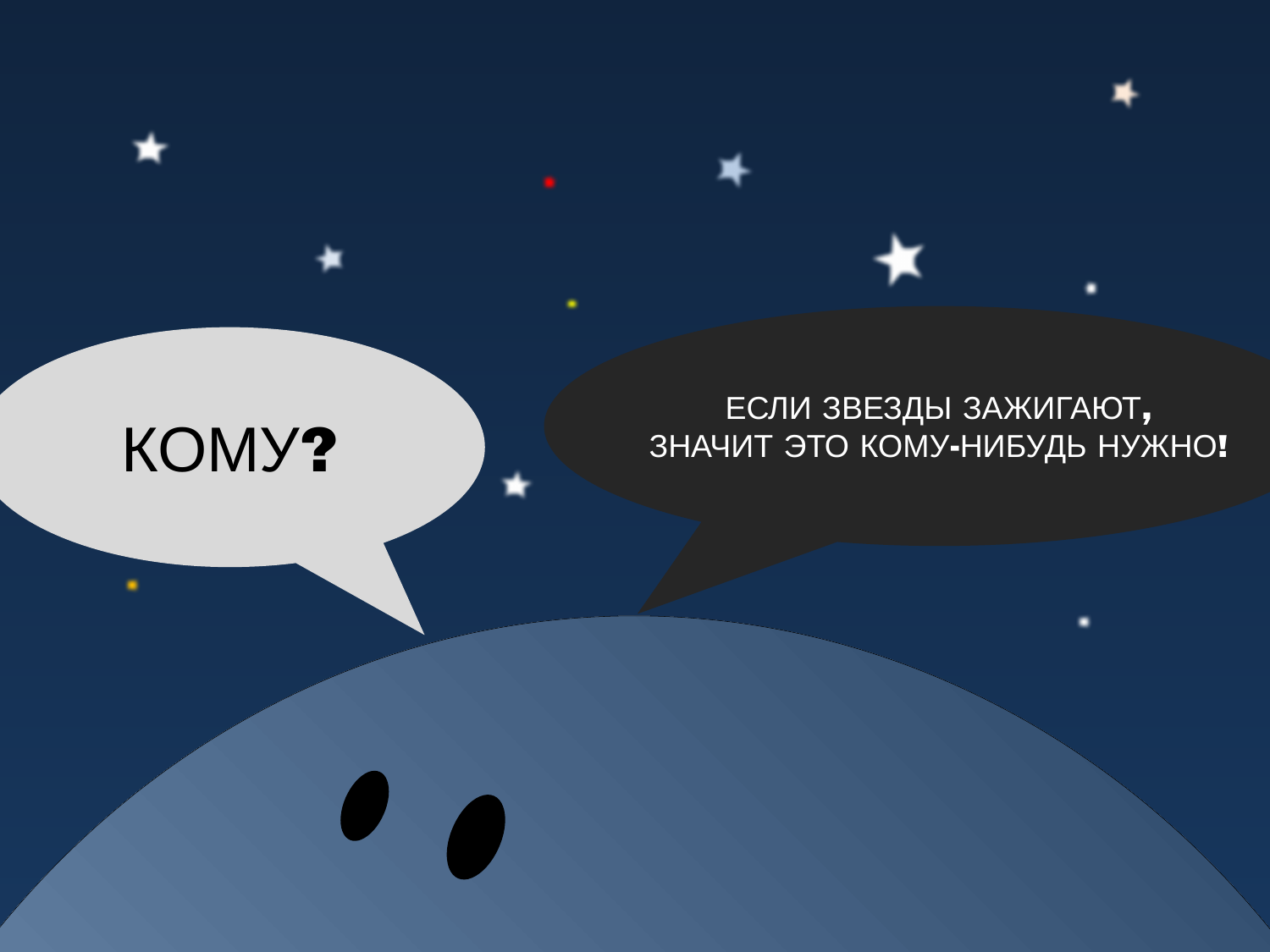

ЕСЛИ ЗВЕЗДЫ ЗАЖИГАЮТ,
ЗНАЧИТ ЭТО КОМУ-НИБУДЬ НУЖНО!

КОМУ?